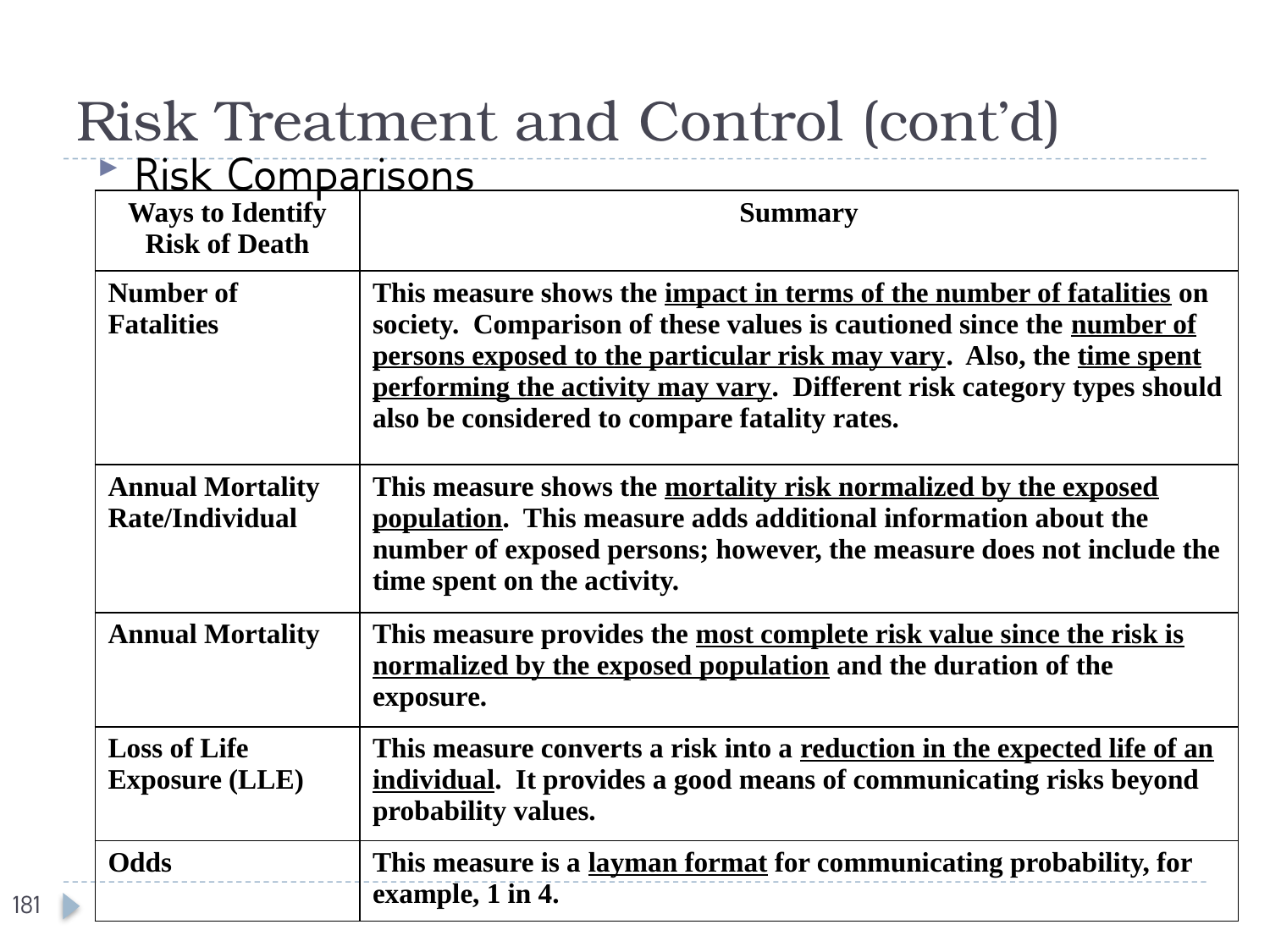

# Risk Treatment and Control (cont’d)
Risk Comparisons
| Ways to Identify Risk of Death | Summary |
| --- | --- |
| Number of Fatalities | This measure shows the impact in terms of the number of fatalities on society. Comparison of these values is cautioned since the number of persons exposed to the particular risk may vary. Also, the time spent performing the activity may vary. Different risk category types should also be considered to compare fatality rates. |
| Annual Mortality Rate/Individual | This measure shows the mortality risk normalized by the exposed population. This measure adds additional information about the number of exposed persons; however, the measure does not include the time spent on the activity. |
| Annual Mortality | This measure provides the most complete risk value since the risk is normalized by the exposed population and the duration of the exposure. |
| Loss of Life Exposure (LLE) | This measure converts a risk into a reduction in the expected life of an individual. It provides a good means of communicating risks beyond probability values. |
| Odds | This measure is a layman format for communicating probability, for example, 1 in 4. |
181